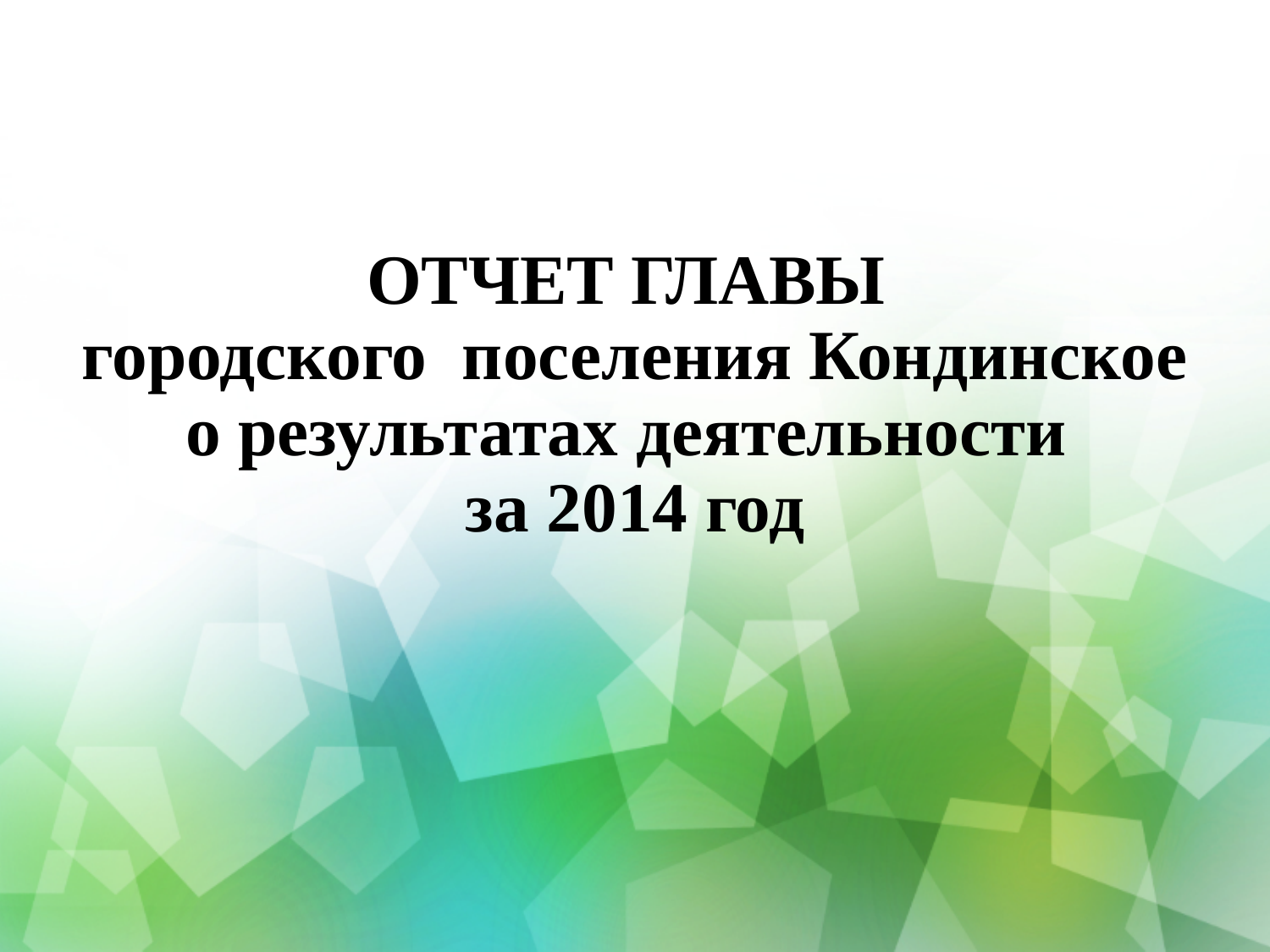

ОТЧЕТ ГЛАВЫ
городского  поселения Кондинское
о результатах деятельности
за 2014 год